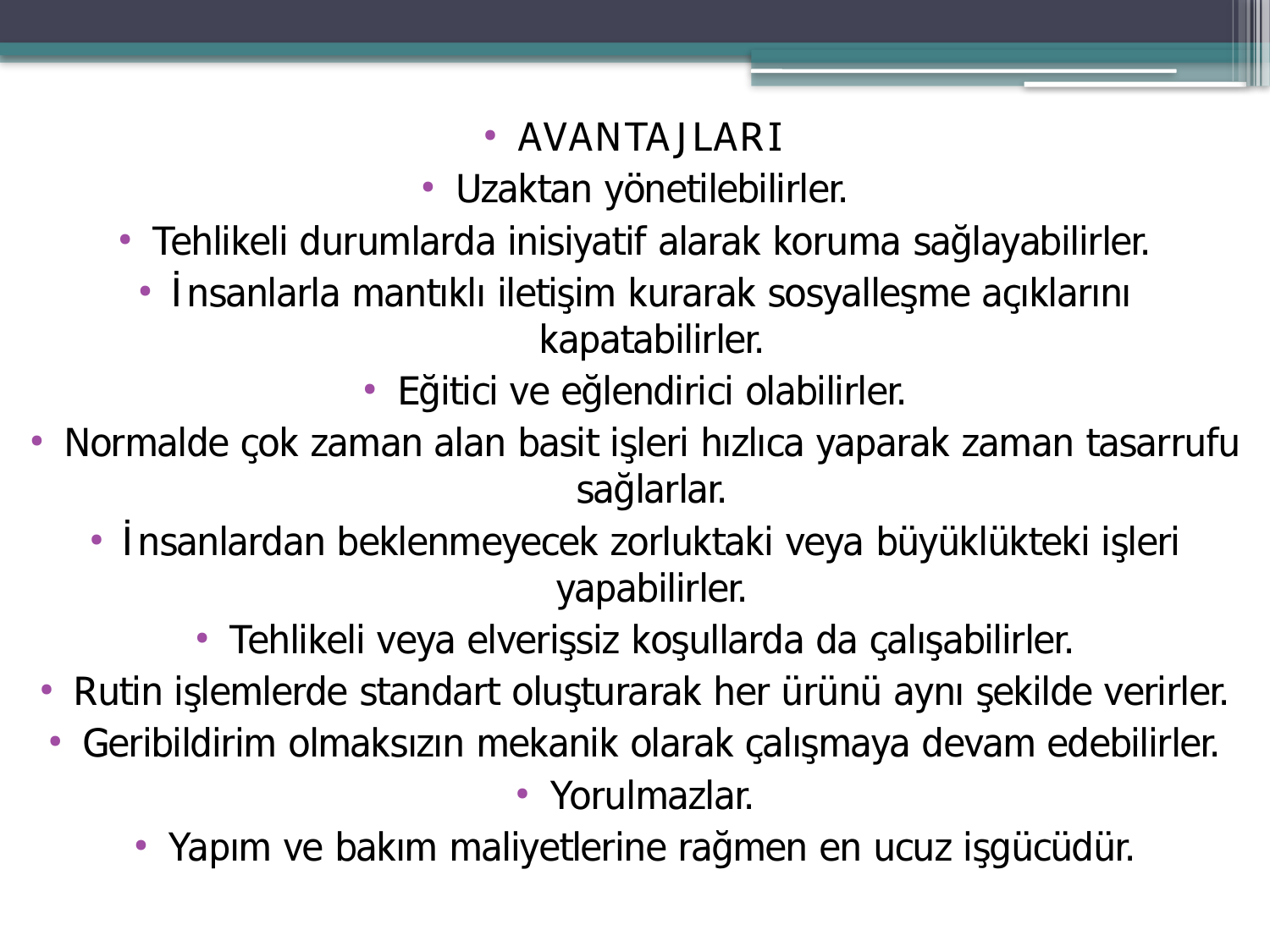

AVANTAJLARI
Uzaktan yönetilebilirler.
Tehlikeli durumlarda inisiyatif alarak koruma sağlayabilirler.
İnsanlarla mantıklı iletişim kurarak sosyalleşme açıklarını kapatabilirler.
Eğitici ve eğlendirici olabilirler.
Normalde çok zaman alan basit işleri hızlıca yaparak zaman tasarrufu sağlarlar.
İnsanlardan beklenmeyecek zorluktaki veya büyüklükteki işleri yapabilirler.
Tehlikeli veya elverişsiz koşullarda da çalışabilirler.
Rutin işlemlerde standart oluşturarak her ürünü aynı şekilde verirler.
Geribildirim olmaksızın mekanik olarak çalışmaya devam edebilirler.
Yorulmazlar.
Yapım ve bakım maliyetlerine rağmen en ucuz işgücüdür.